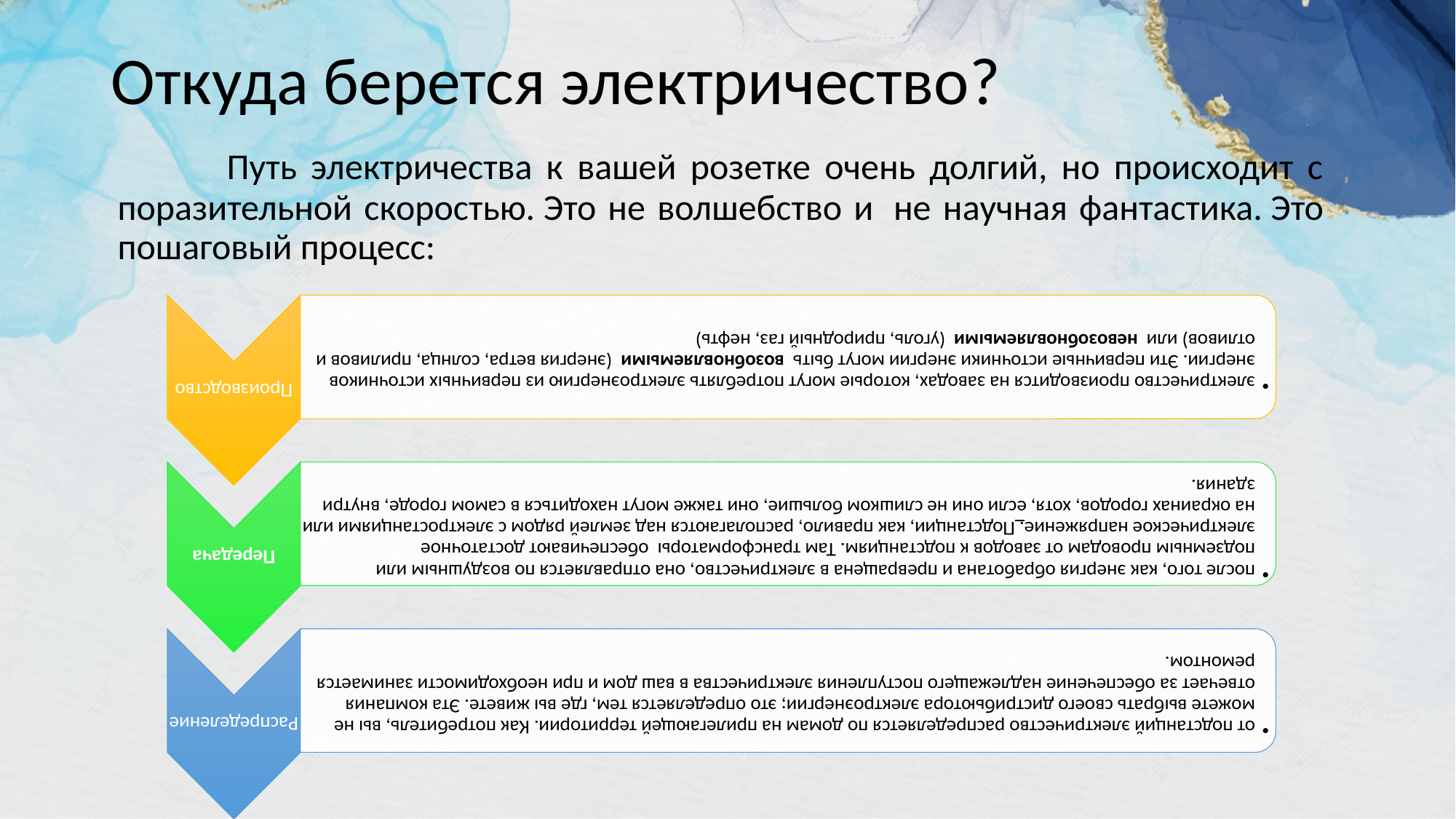

# Откуда берется электричество?
		Путь электричества к вашей розетке очень долгий, но происходит с поразительной скоростью. Это не волшебство и  не научная фантастика. Это пошаговый процесс:
Производство
электричество производится на заводах, которые могут потреблять электроэнергию из первичных источников энергии. Эти первичные источники энергии могут быть  возобновляемыми  (энергия ветра, солнца, приливов и отливов) или  невозобновляемыми  (уголь, природный газ, нефть)
Передача
после того, как энергия обработана и превращена в электричество, она отправляется по воздушным или подземным проводам от заводов к подстанциям. Там трансформаторы  обеспечивают достаточное электрическое напряжение. Подстанции, как правило, располагаются над землей рядом с электростанциями или на окраинах городов, хотя, если они не слишком большие, они также могут находиться в самом городе, внутри здания.
Распределение
от подстанций электричество распределяется по домам на прилегающей территории. Как потребитель, вы не можете выбрать своего дистрибьютора электроэнергии; это определяется тем, где вы живете. Эта компания отвечает за обеспечение надлежащего поступления электричества в ваш дом и при необходимости занимается ремонтом.